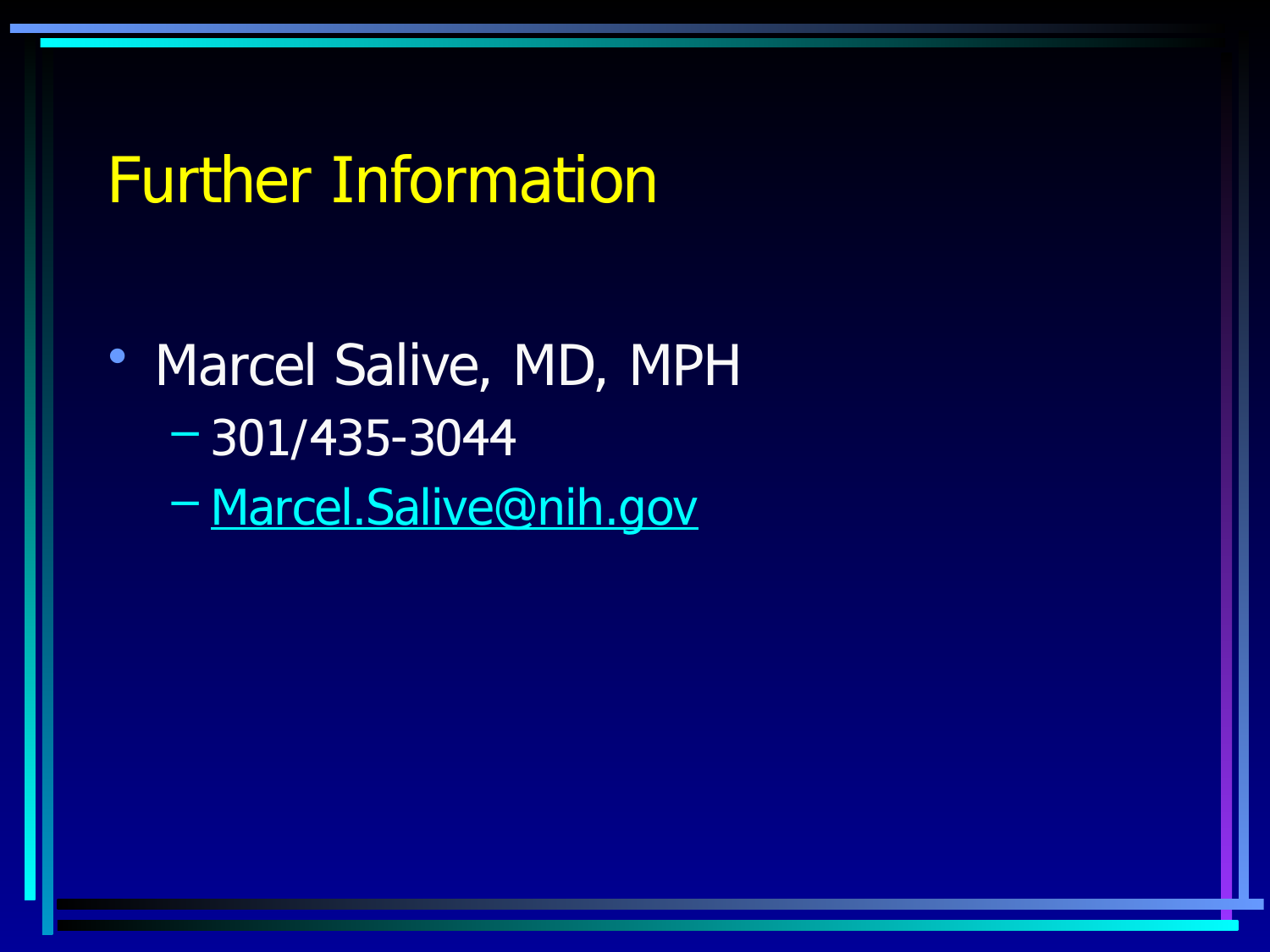

# Further Information

Marcel Salive, MD, MPH
301/435-3044
Marcel.Salive@nih.gov